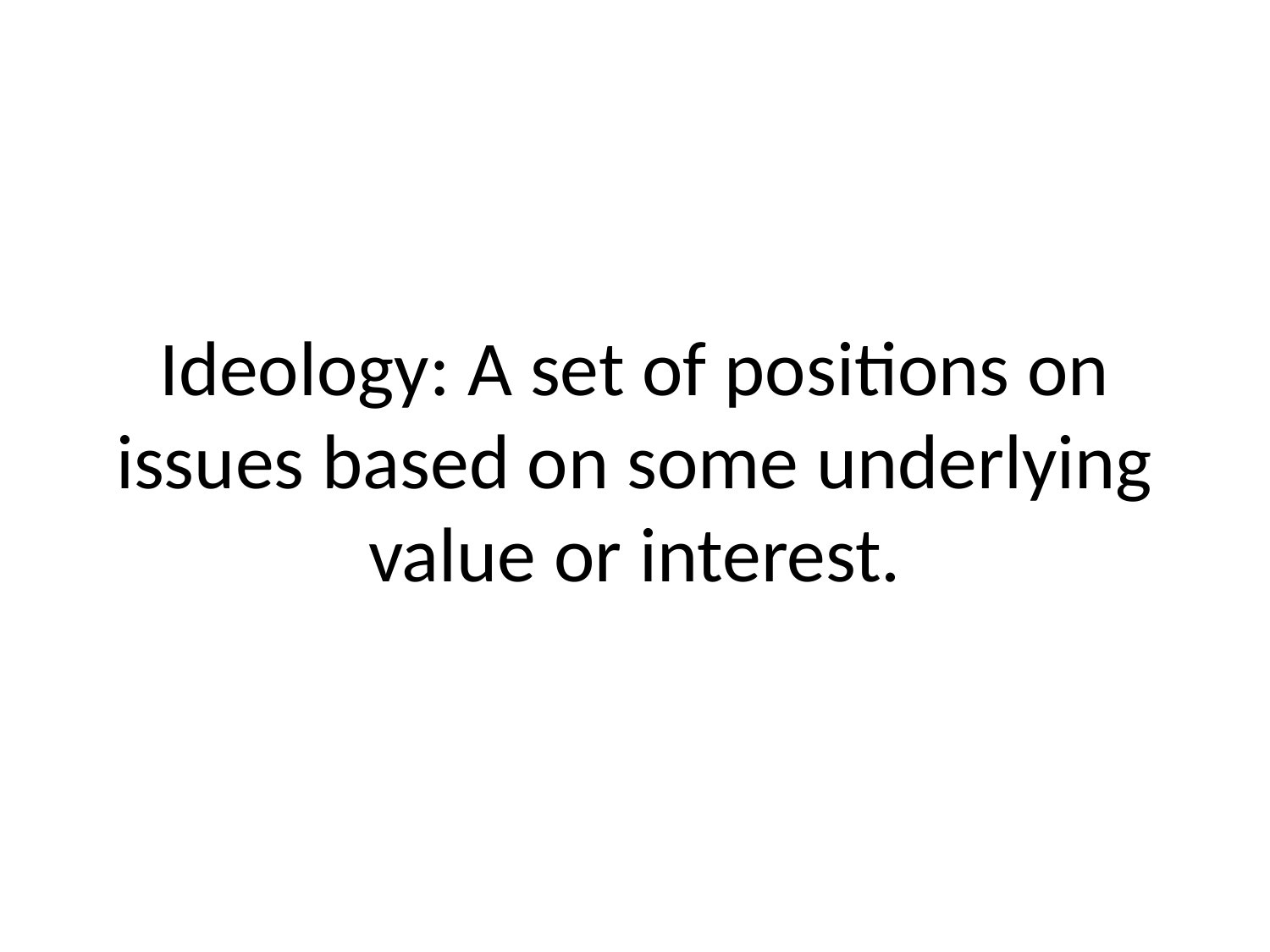

# Ideology: A set of positions on issues based on some underlying value or interest.